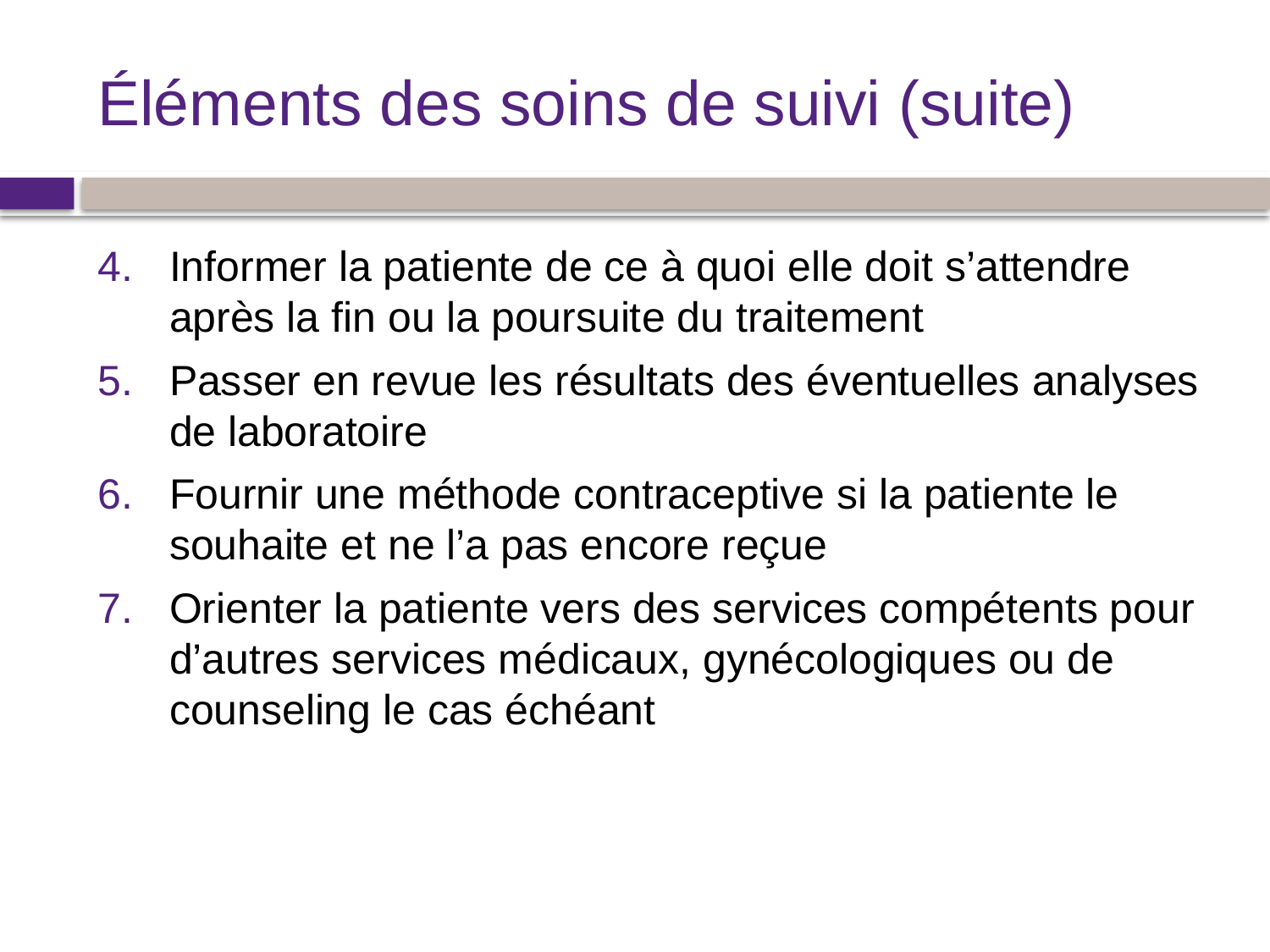

# Éléments des soins de suivi (suite)
Informer la patiente de ce à quoi elle doit s’attendre après la fin ou la poursuite du traitement
Passer en revue les résultats des éventuelles analyses de laboratoire
Fournir une méthode contraceptive si la patiente le souhaite et ne l’a pas encore reçue
Orienter la patiente vers des services compétents pour d’autres services médicaux, gynécologiques ou de counseling le cas échéant